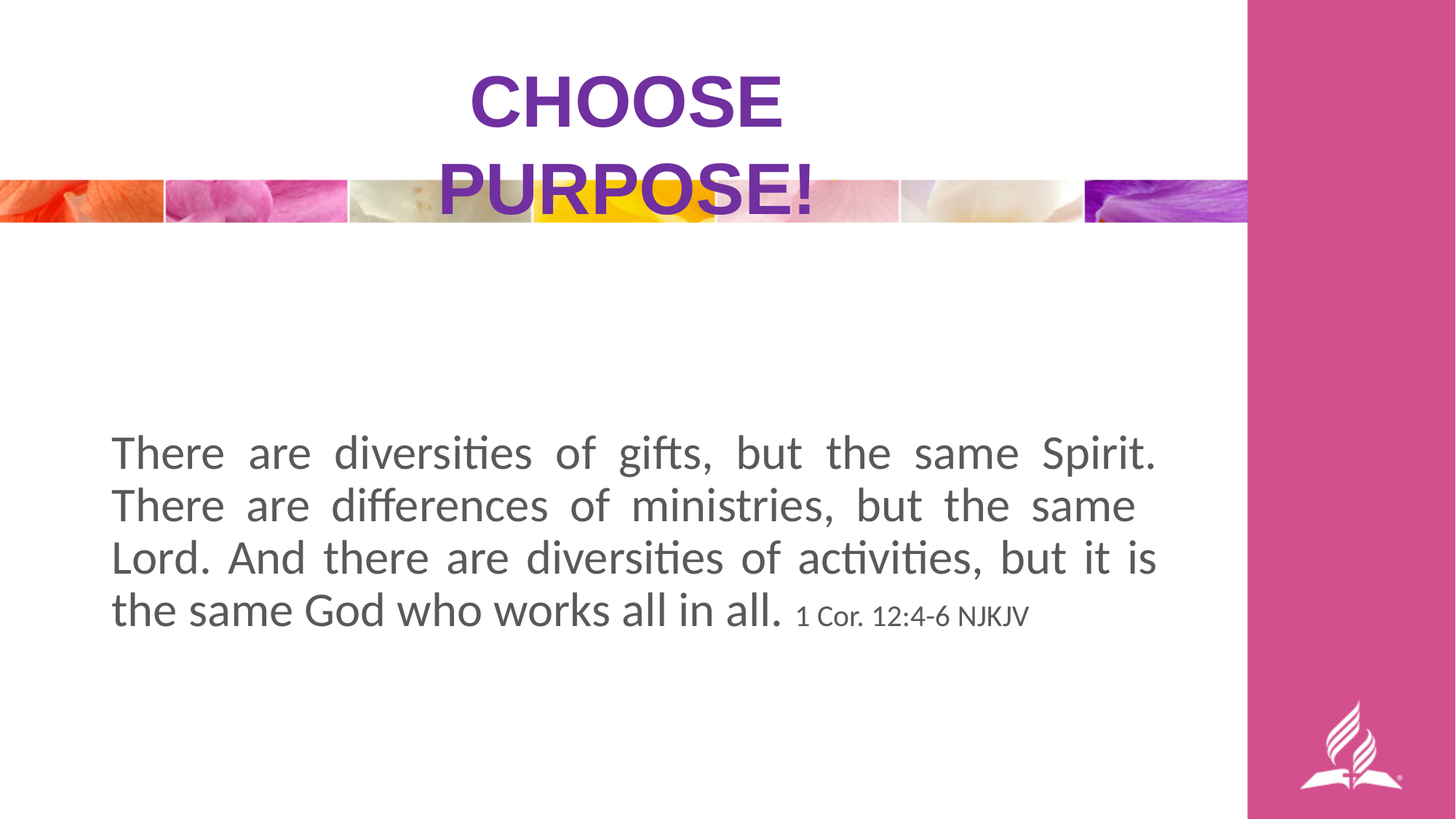

CHOOSE PURPOSE!

There are diversities of gifts, but the same Spirit. There are differences of ministries, but the same  Lord. And there are diversities of activities, but it is the same God who works all in all. 1 Cor. 12:4-6 NJKJV